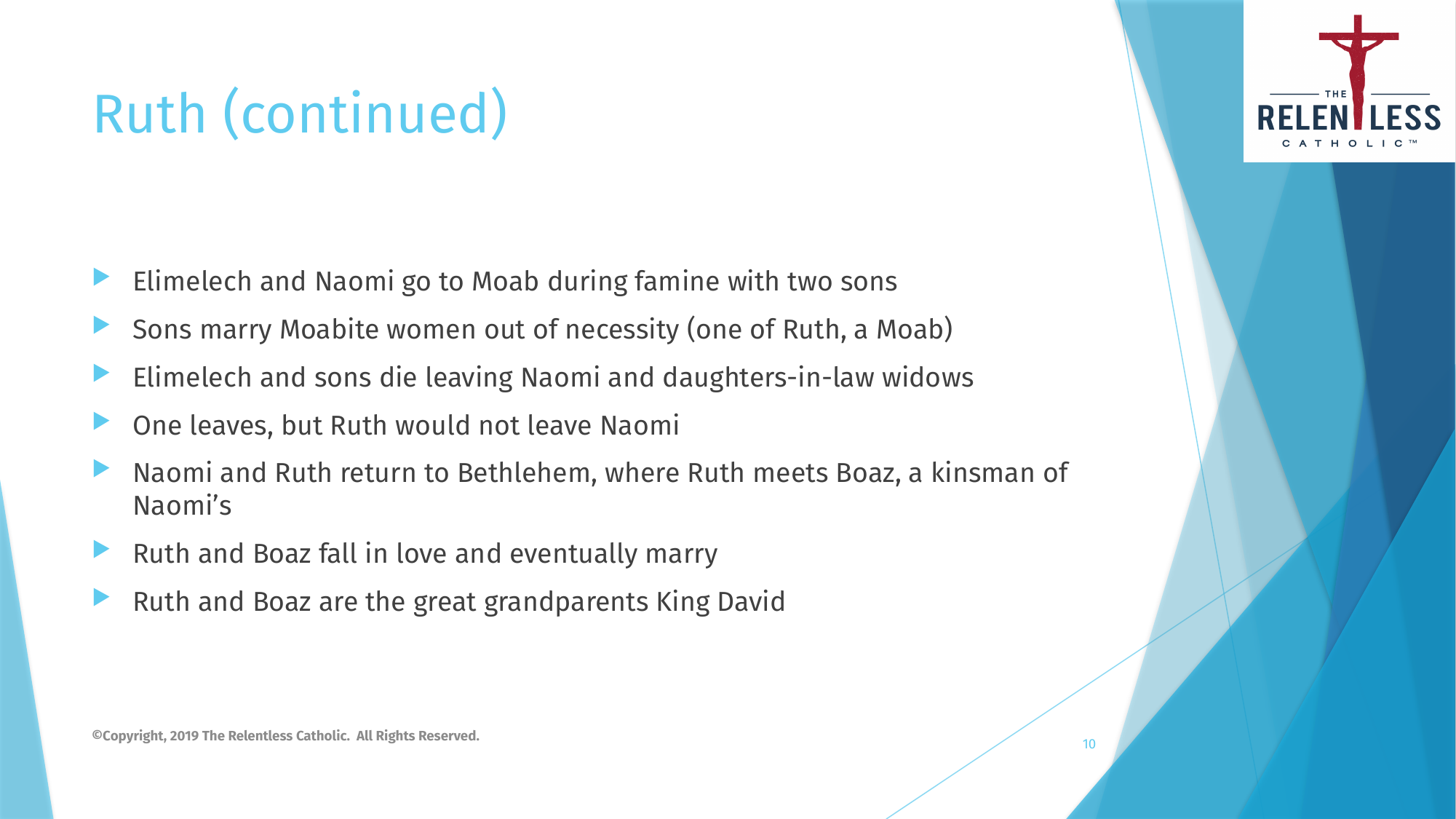

# Ruth (continued)
Elimelech and Naomi go to Moab during famine with two sons
Sons marry Moabite women out of necessity (one of Ruth, a Moab)
Elimelech and sons die leaving Naomi and daughters-in-law widows
One leaves, but Ruth would not leave Naomi
Naomi and Ruth return to Bethlehem, where Ruth meets Boaz, a kinsman of Naomi’s
Ruth and Boaz fall in love and eventually marry
Ruth and Boaz are the great grandparents King David
©Copyright, 2019 The Relentless Catholic.  All Rights Reserved.

10